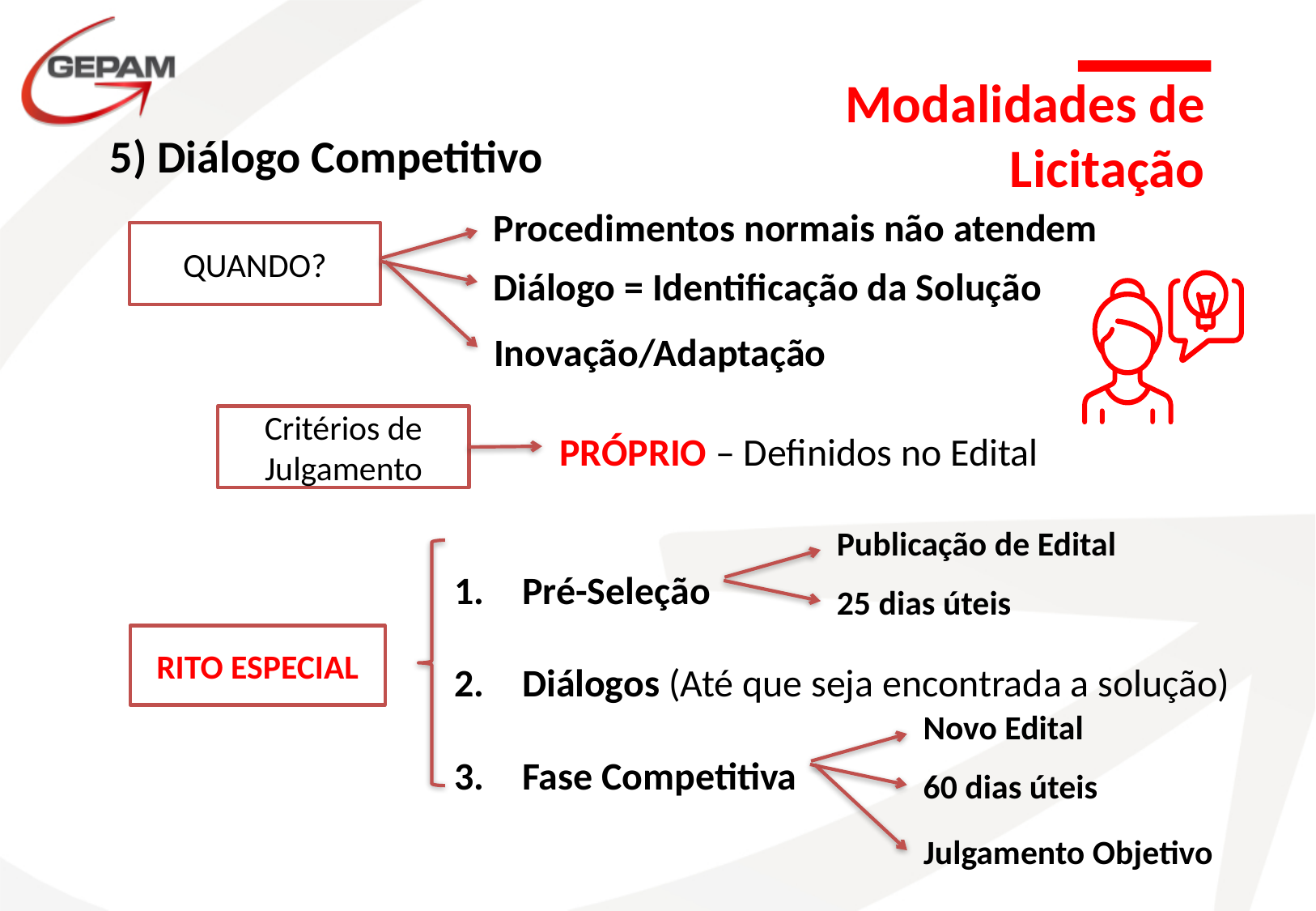

Modalidades de Licitação
5) Diálogo Competitivo

Procedimentos normais não atendem
QUANDO?
Diálogo = Identificação da Solução

Inovação/Adaptação
Critérios de Julgamento
PRÓPRIO – Definidos no Edital
Pré-Seleção
Diálogos (Até que seja encontrada a solução)
Fase Competitiva
Publicação de Edital

25 dias úteis
RITO ESPECIAL
Novo Edital
60 dias úteis
Julgamento Objetivo